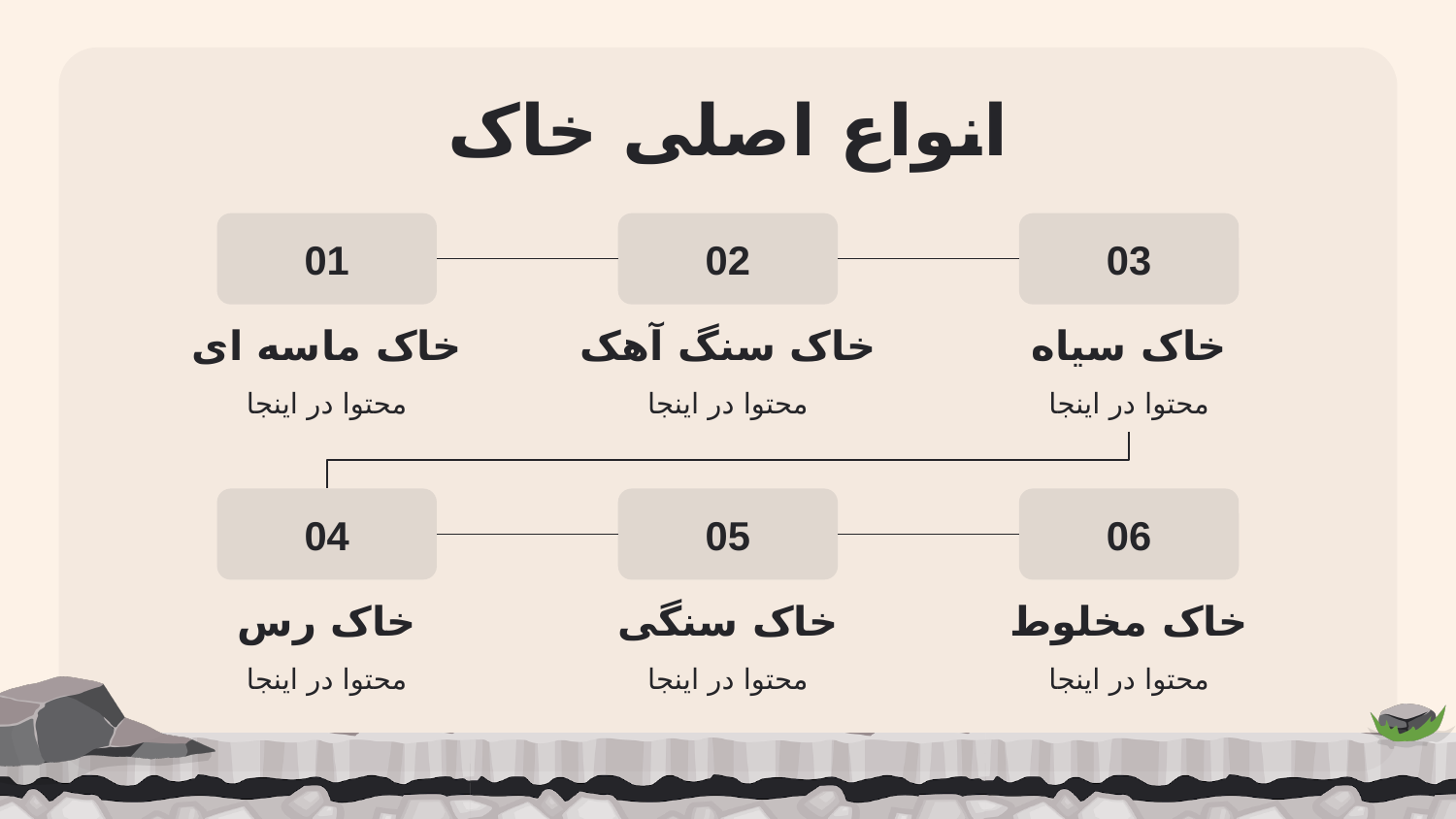

# انواع اصلی خاک
01
02
03
خاک ماسه ای
خاک سنگ آهک
خاک سیاه
محتوا در اینجا
محتوا در اینجا
محتوا در اینجا
04
05
06
خاک رس
خاک سنگی
خاک مخلوط
محتوا در اینجا
محتوا در اینجا
محتوا در اینجا